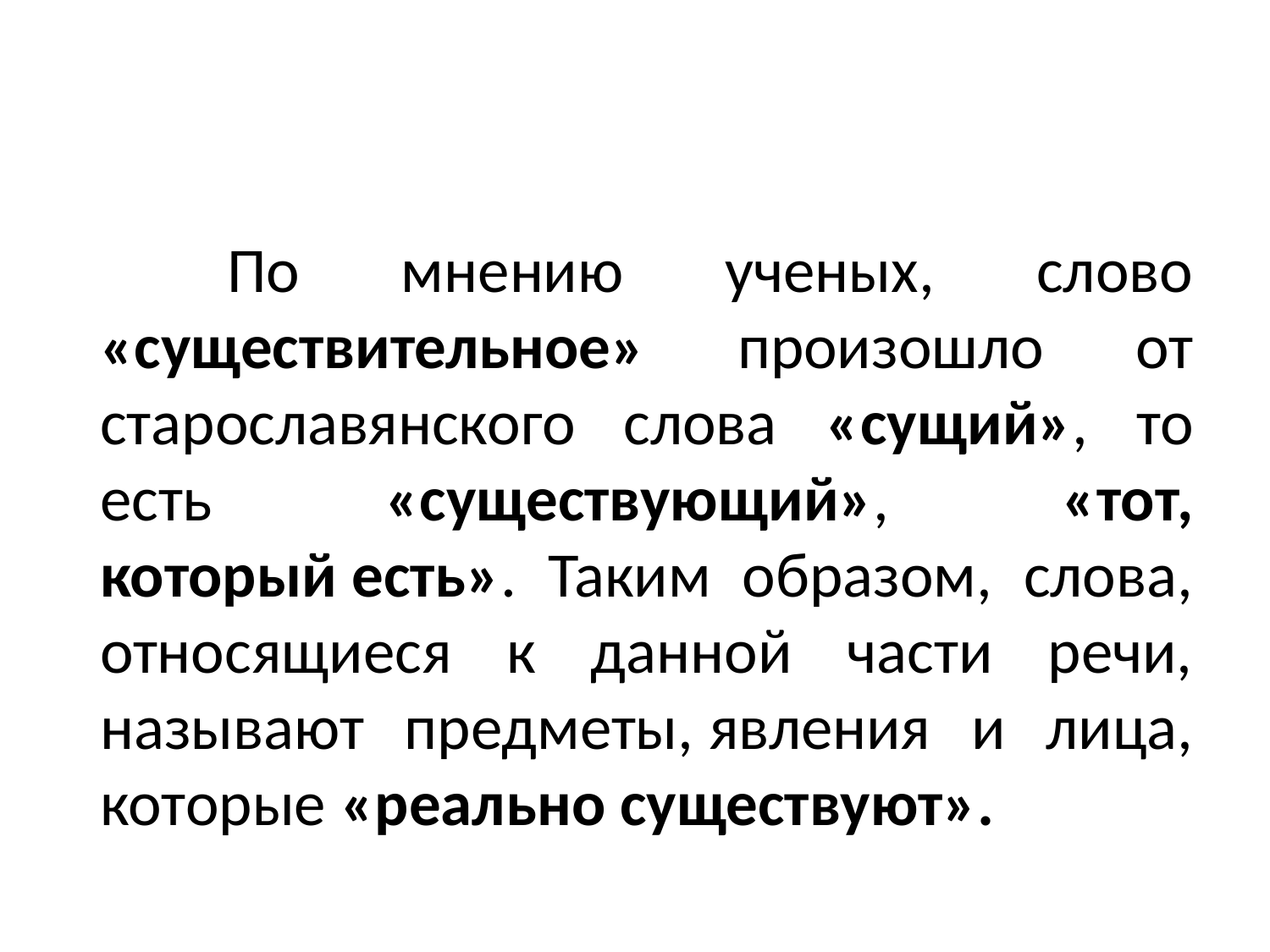

#
		По мнению ученых, слово «существительное» произошло от старославянского слова «сущий», то есть «существующий», «тот, который есть». Таким образом, слова, относящиеся к данной части речи, называют предметы, явления и лица, которые «реально существуют».